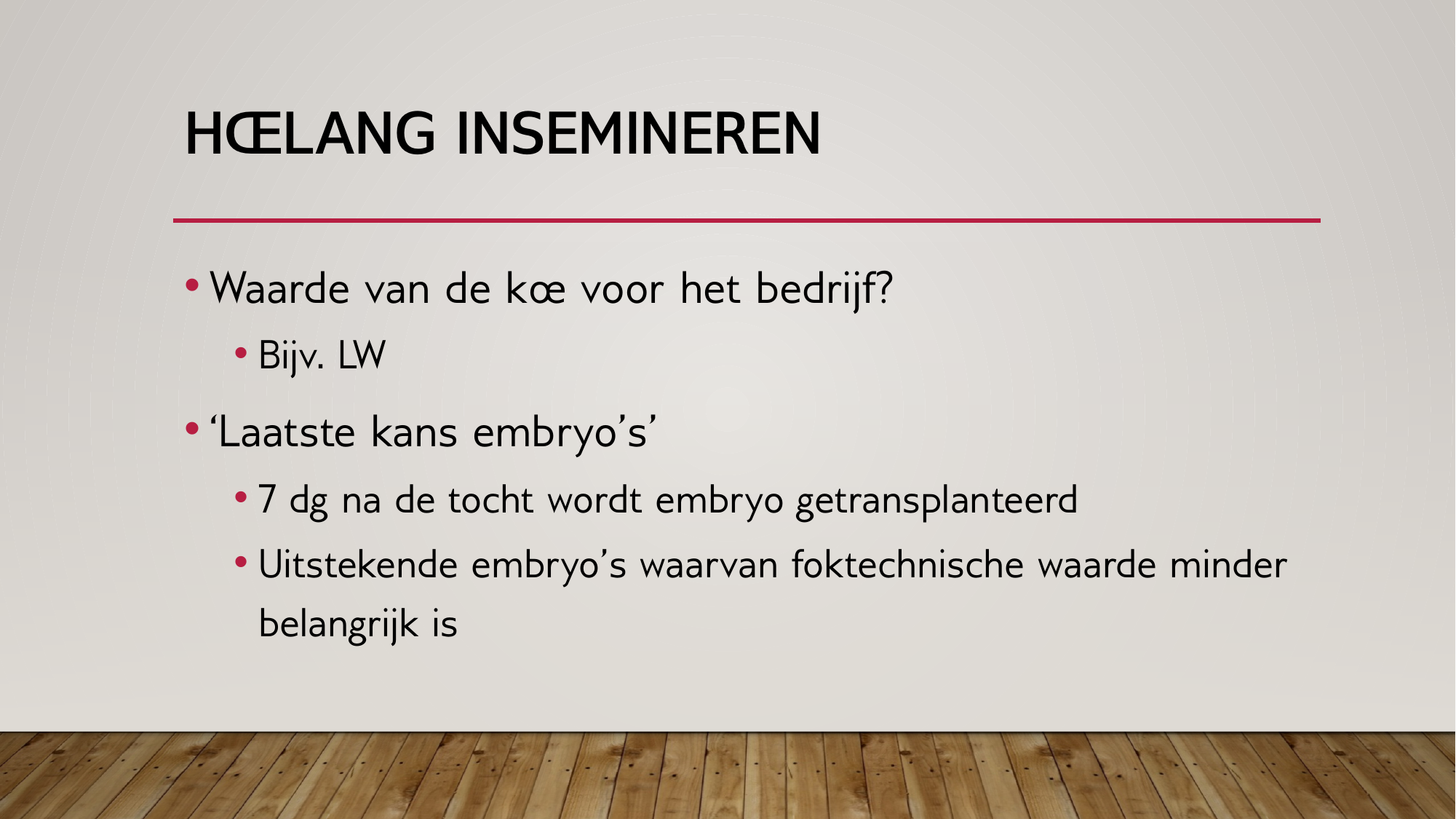

# Hoelang insemineren
Waarde van de koe voor het bedrijf?
Bijv. LW
‘Laatste kans embryo’s’
7 dg na de tocht wordt embryo getransplanteerd
Uitstekende embryo’s waarvan foktechnische waarde minder belangrijk is